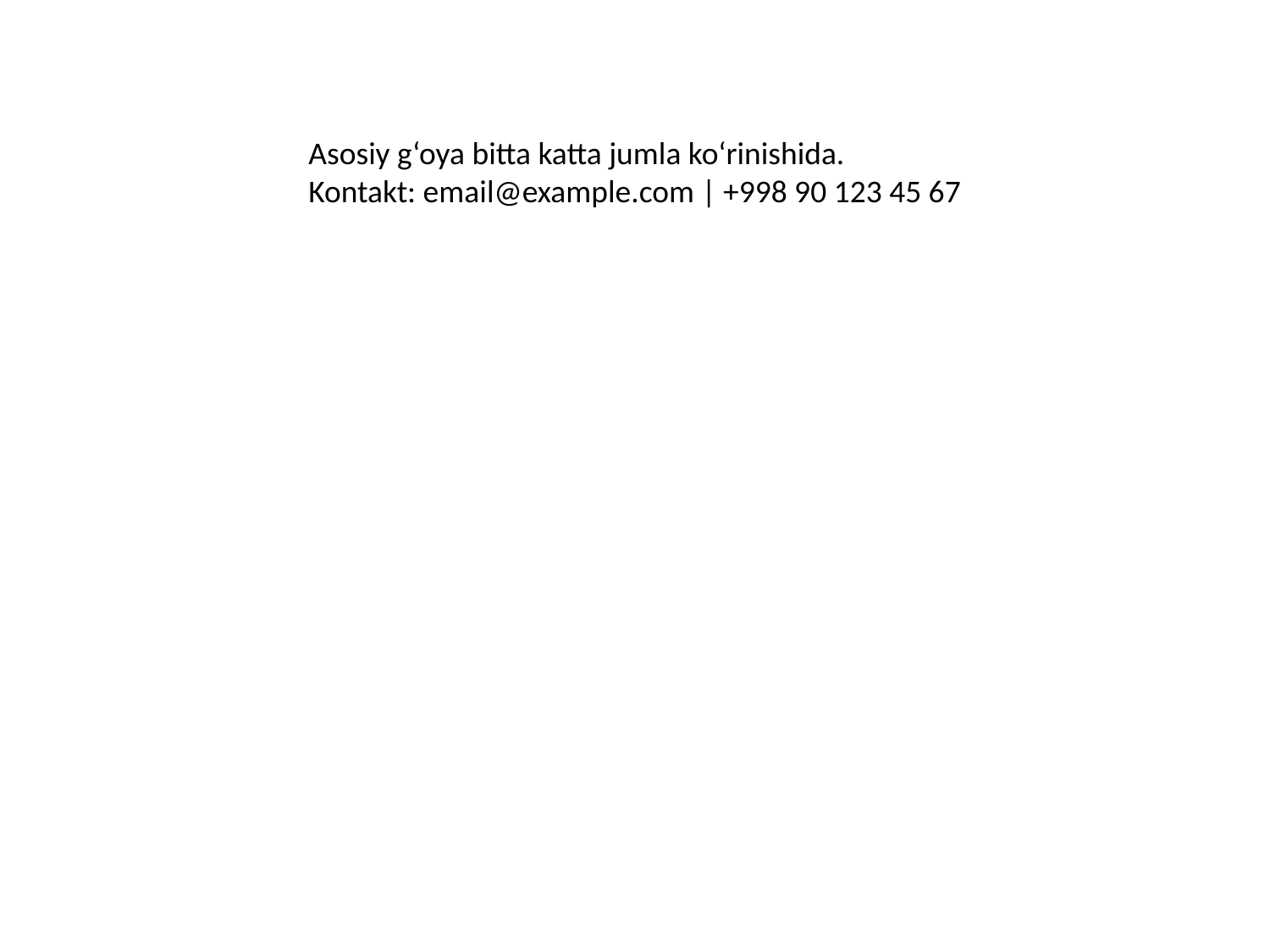

#
Asosiy g‘oya bitta katta jumla ko‘rinishida.
Kontakt: email@example.com | +998 90 123 45 67